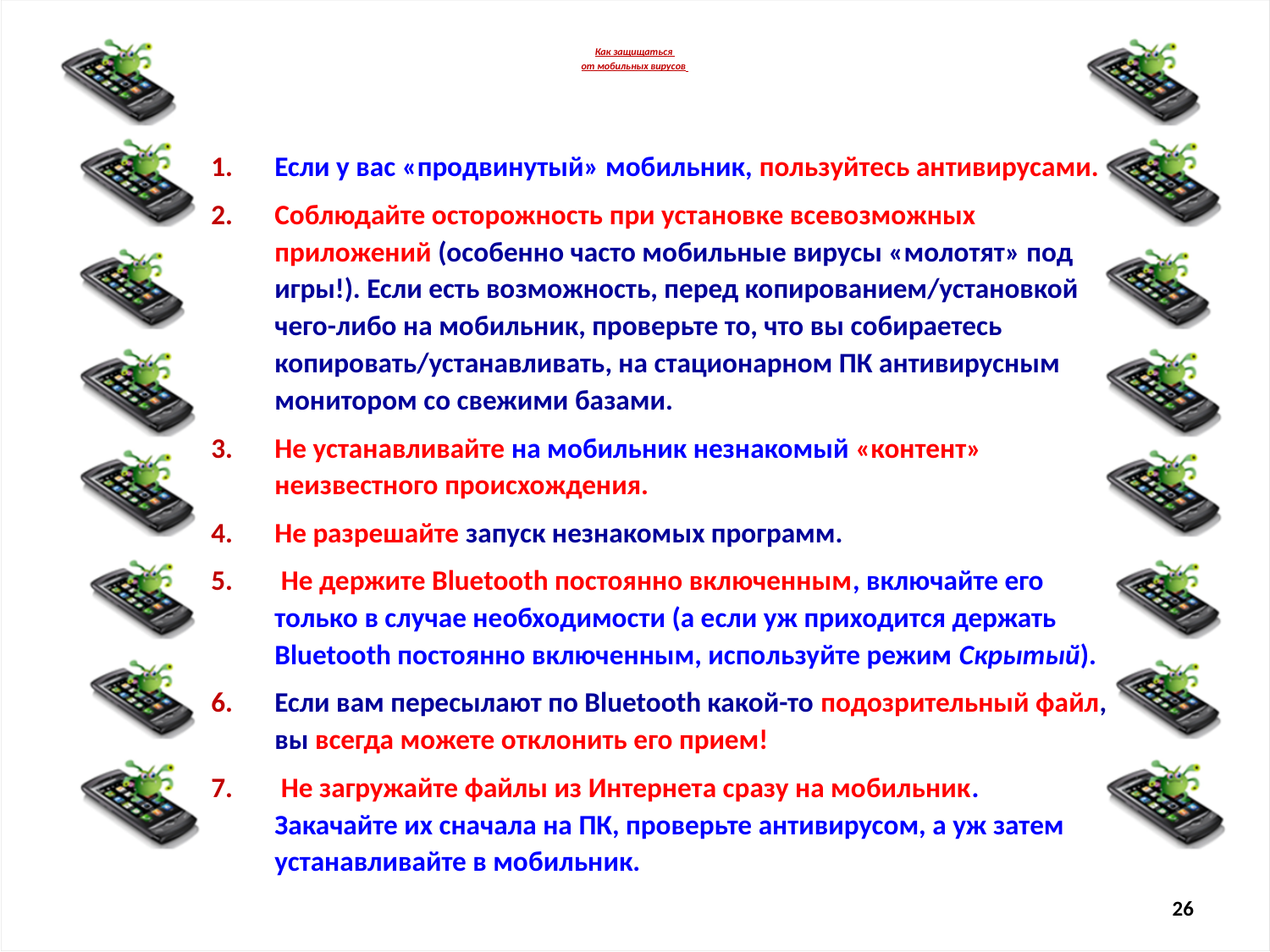

# Как защищаться от мобильных вирусов
Если у вас «продвинутый» мобильник, пользуйтесь антивирусами.
Соблюдайте осторожность при установке всевозможных приложений (особенно часто мобильные вирусы «молотят» под игры!). Если есть возможность, перед копированием/установкой чего-либо на мобильник, проверьте то, что вы собираетесь копировать/устанавливать, на стационарном ПК антивирусным монитором со свежими базами.
Не устанавливайте на мобильник незнакомый «контент» неизвестного происхождения.
Не разрешайте запуск незнакомых программ.
 Не держите Bluetooth постоянно включенным, включайте его только в случае необходимости (а если уж приходится держать Bluetooth постоянно включенным, используйте режим Скрытый).
Если вам пересылают по Bluetooth какой-то подозрительный файл, вы всегда можете отклонить его прием!
 Не загружайте файлы из Интернета сразу на мобильник. Закачайте их сначала на ПК, проверьте антивирусом, а уж затем устанавливайте в мобильник.
26